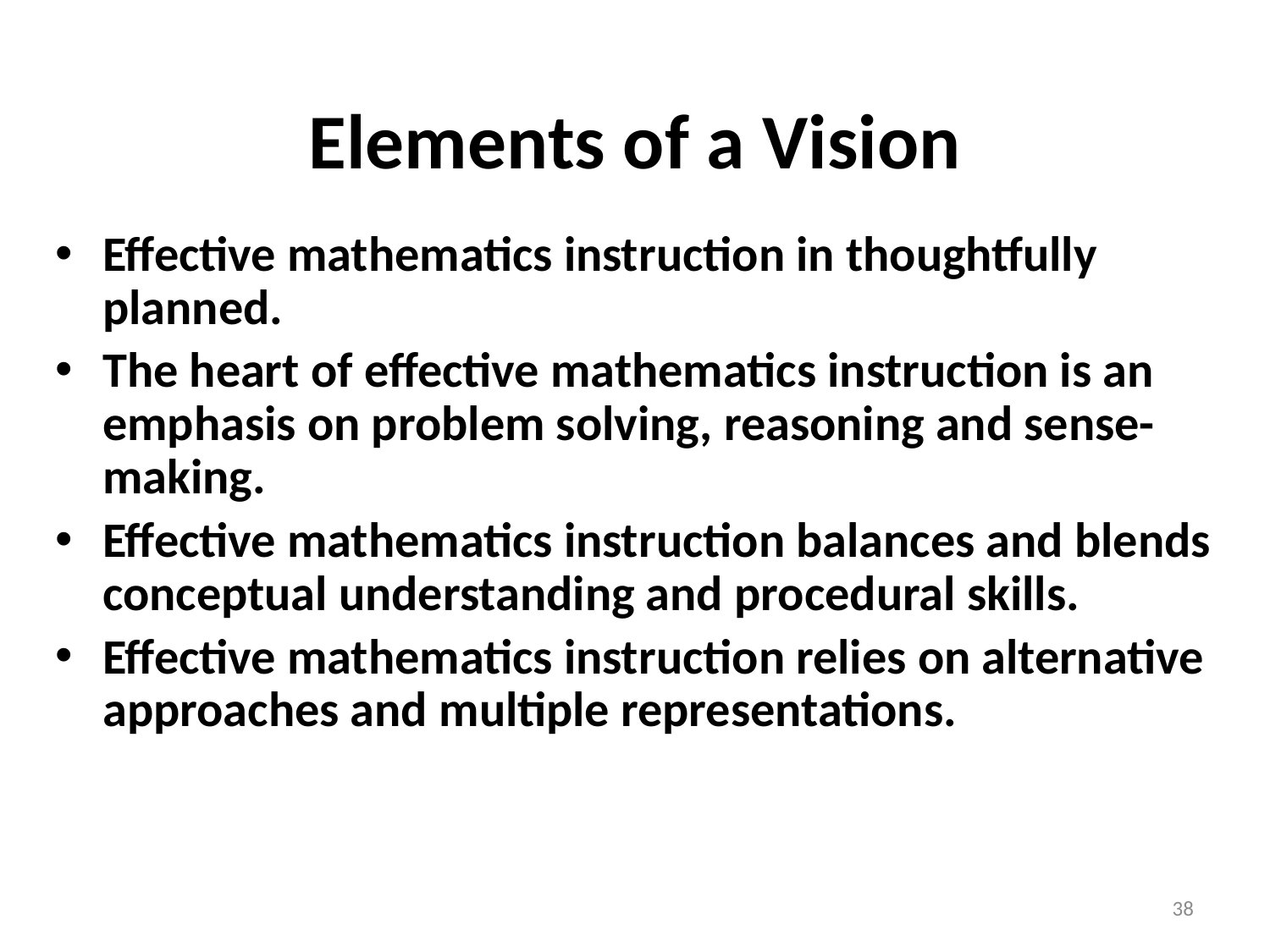

# Elements of a Vision
Effective mathematics instruction in thoughtfully planned.
The heart of effective mathematics instruction is an emphasis on problem solving, reasoning and sense-making.
Effective mathematics instruction balances and blends conceptual understanding and procedural skills.
Effective mathematics instruction relies on alternative approaches and multiple representations.
38